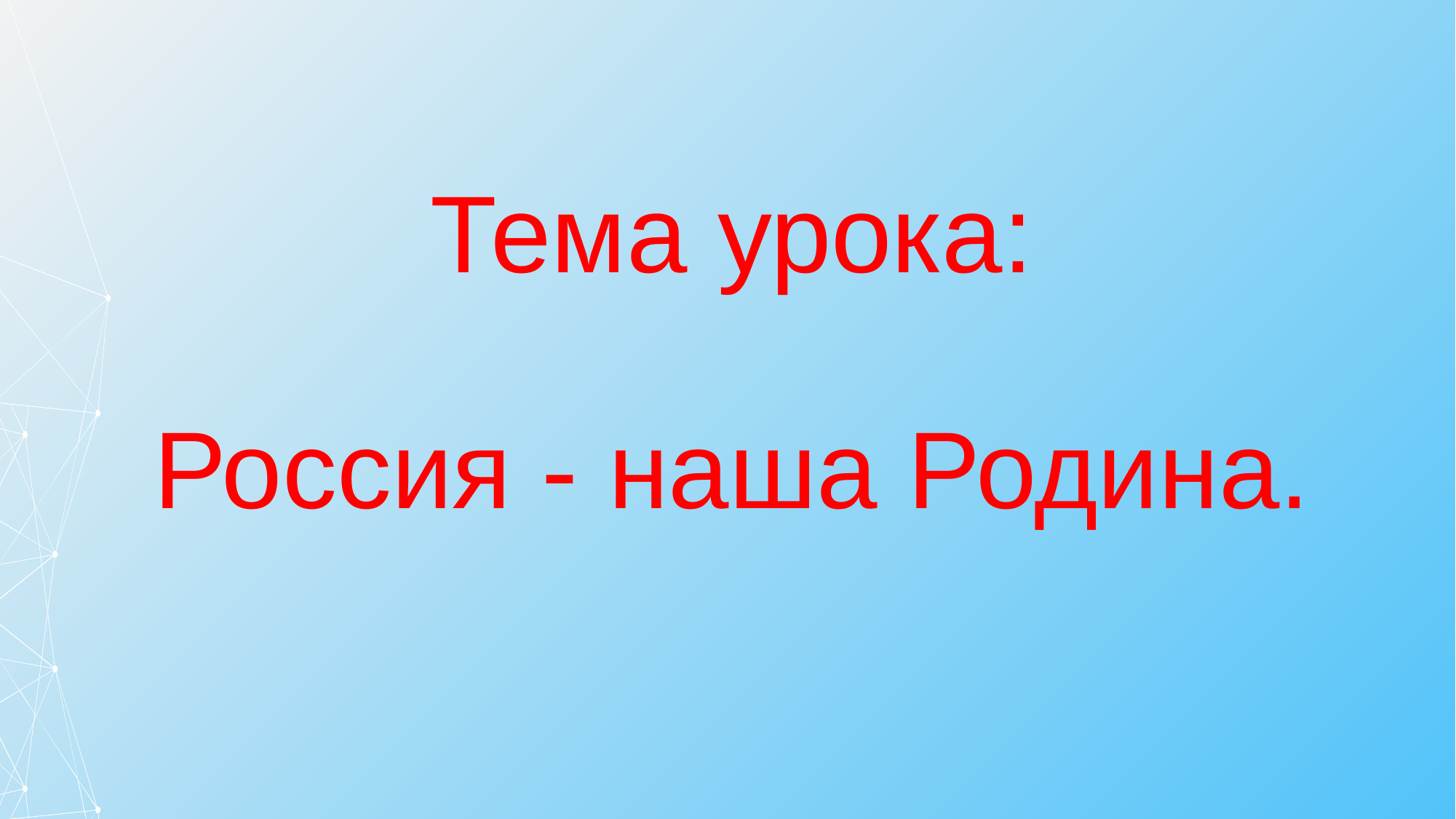

# Тема урока:

Россия - наша Родина.